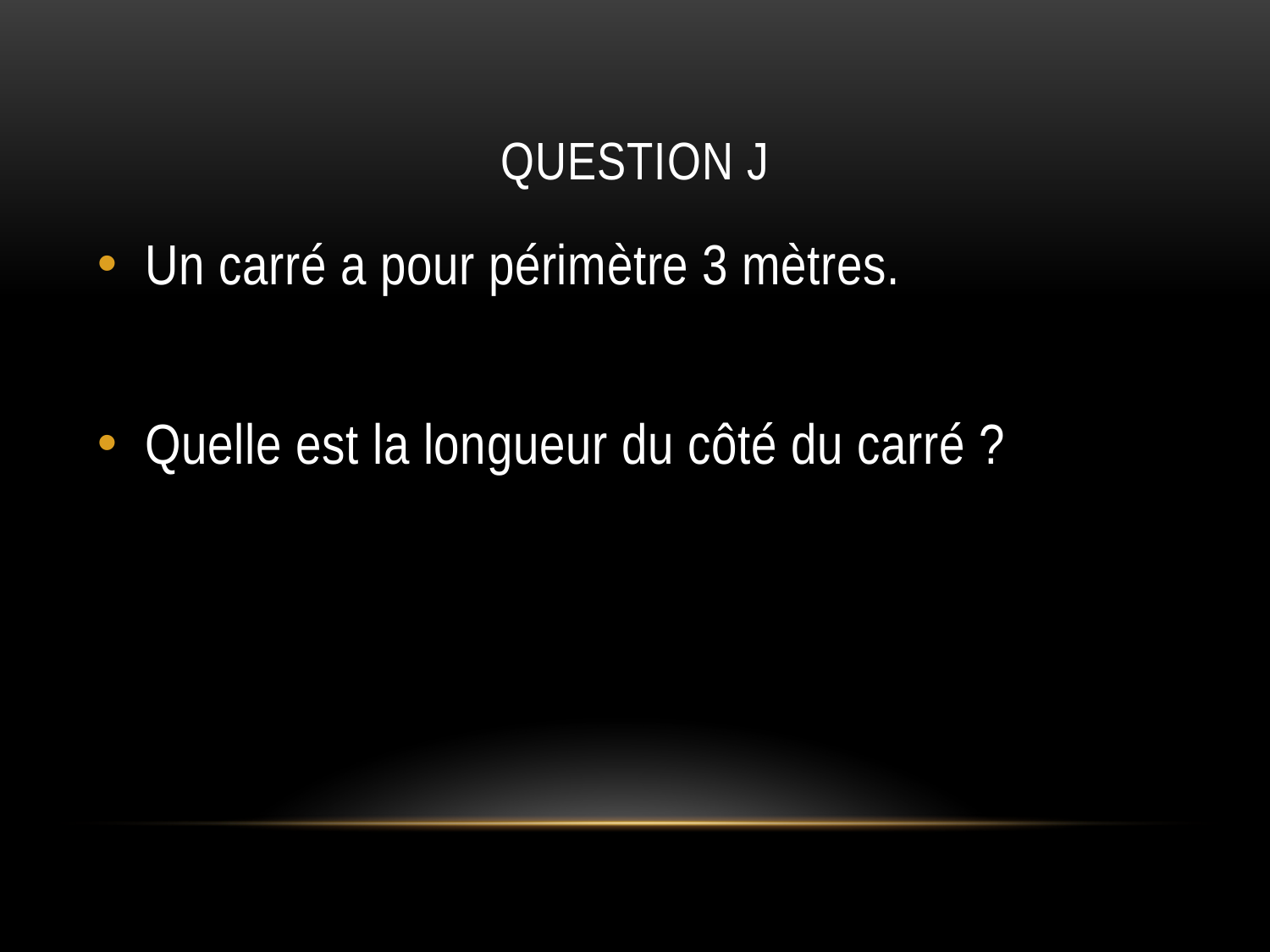

# QUESTION J
Un carré a pour périmètre 3 mètres.

Quelle est la longueur du côté du carré ?